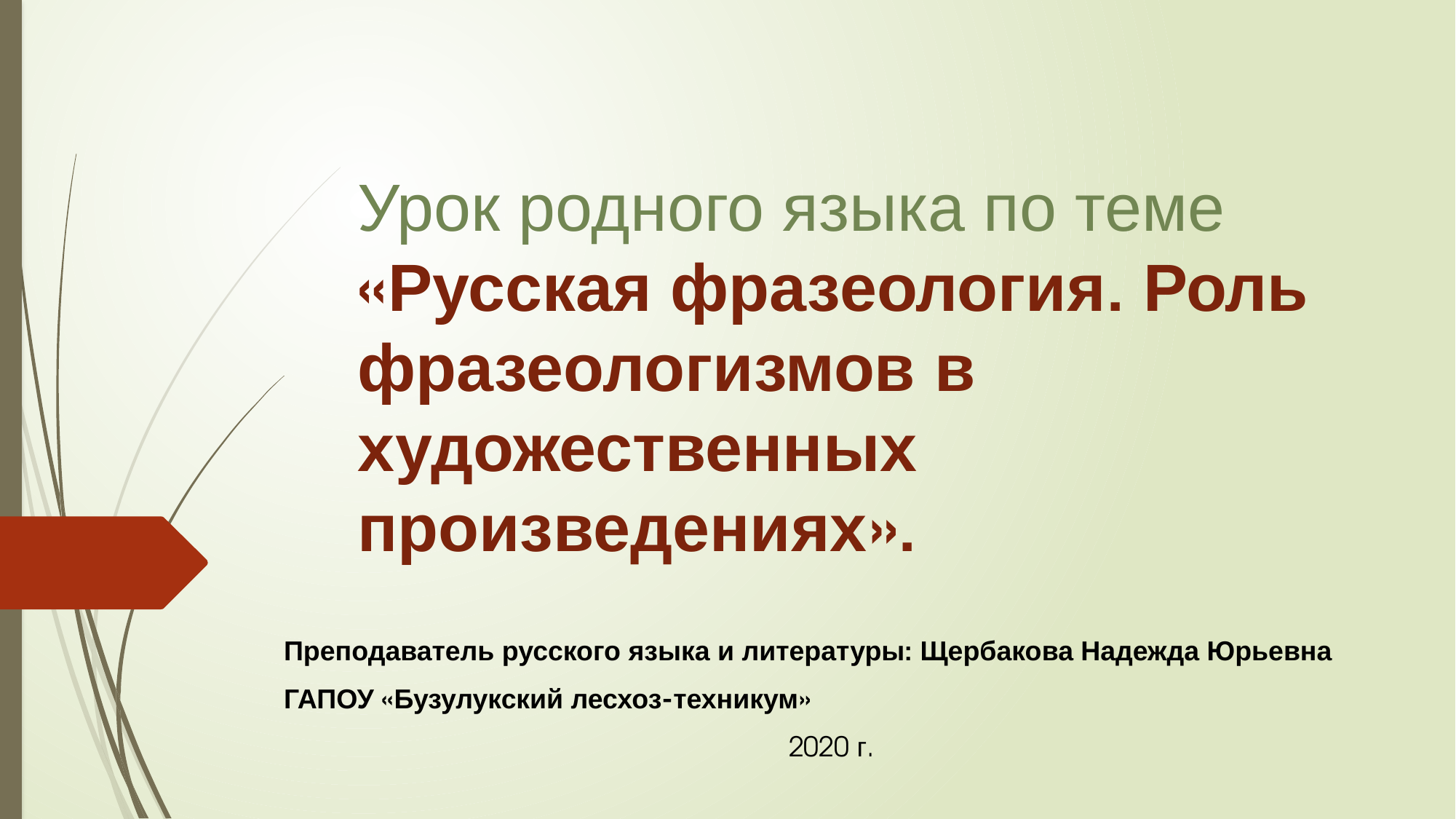

# Урок родного языка по теме «Русская фразеология. Роль фразеологизмов в художественных произведениях».
Преподаватель русского языка и литературы: Щербакова Надежда Юрьевна
ГАПОУ «Бузулукский лесхоз-техникум»
2020 г.